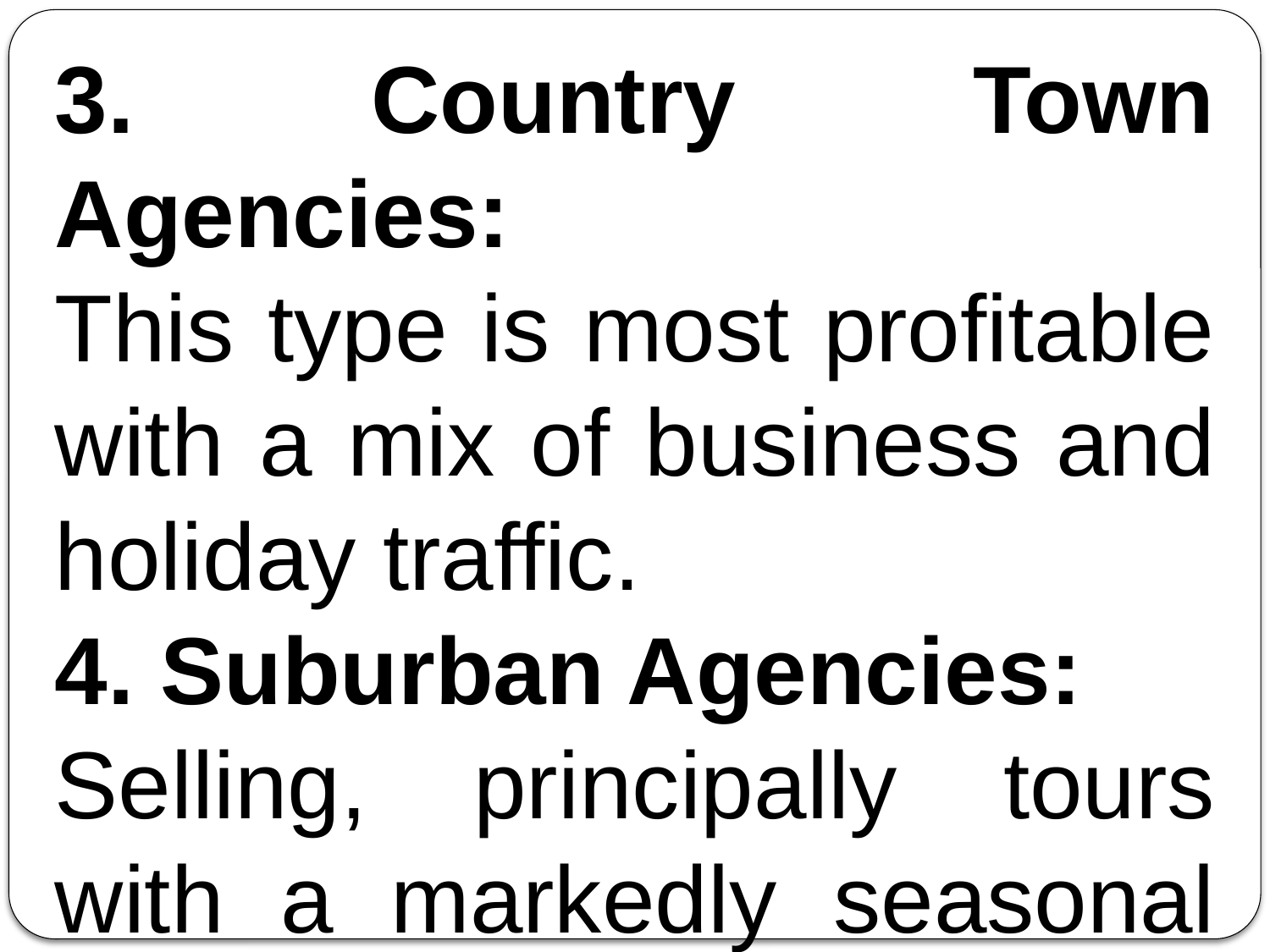

3. Country Town Agencies:
This type is most profitable with a mix of business and holiday traffic.
4. Suburban Agencies:
Selling, principally tours with a markedly seasonal pattern of business